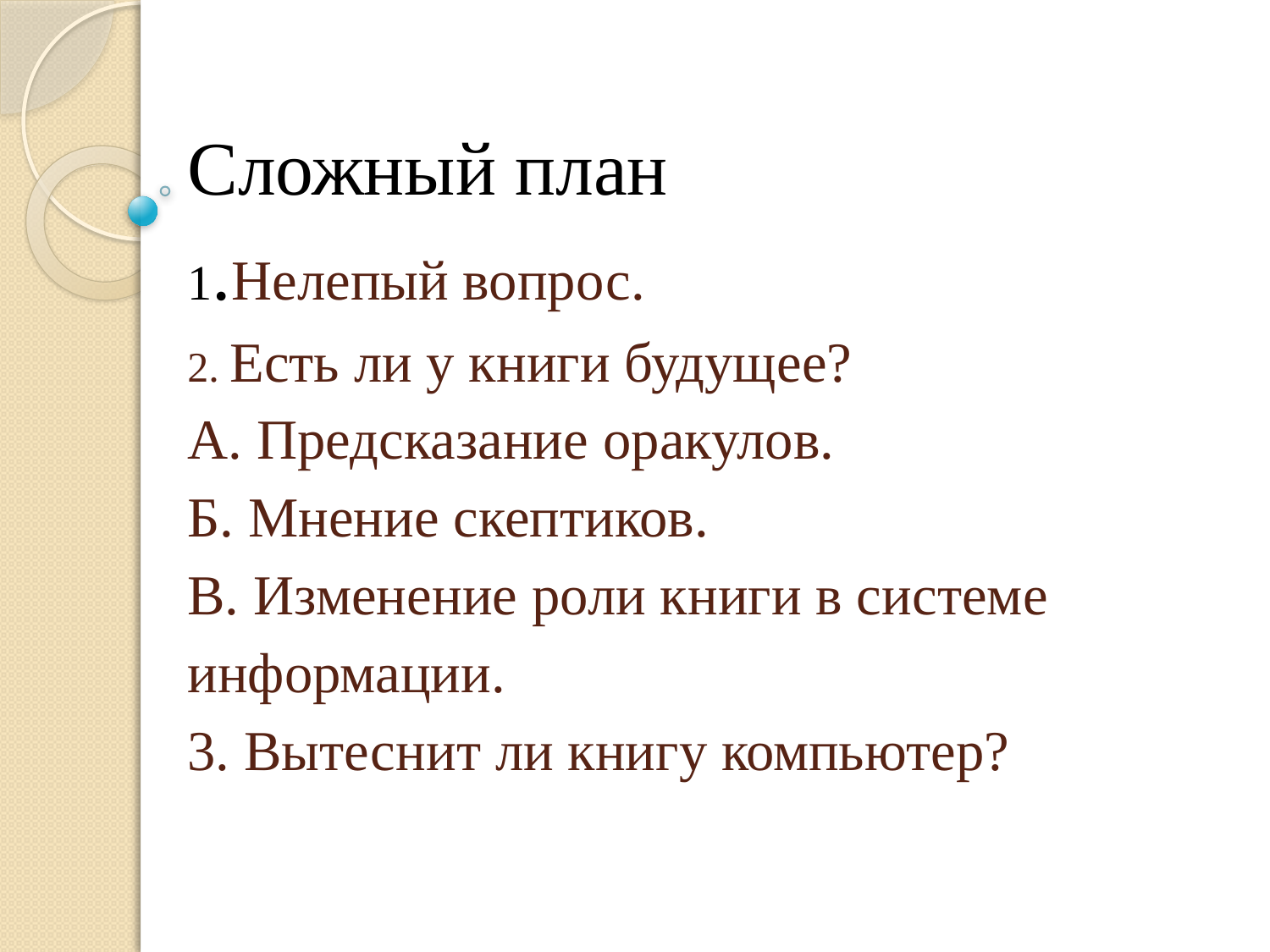

# Сложный план 1.Нелепый вопрос. 2. Есть ли у книги будущее? А. Предсказание оракулов. Б. Мнение скептиков. В. Изменение роли книги в системе информации. 3. Вытеснит ли книгу компьютер?